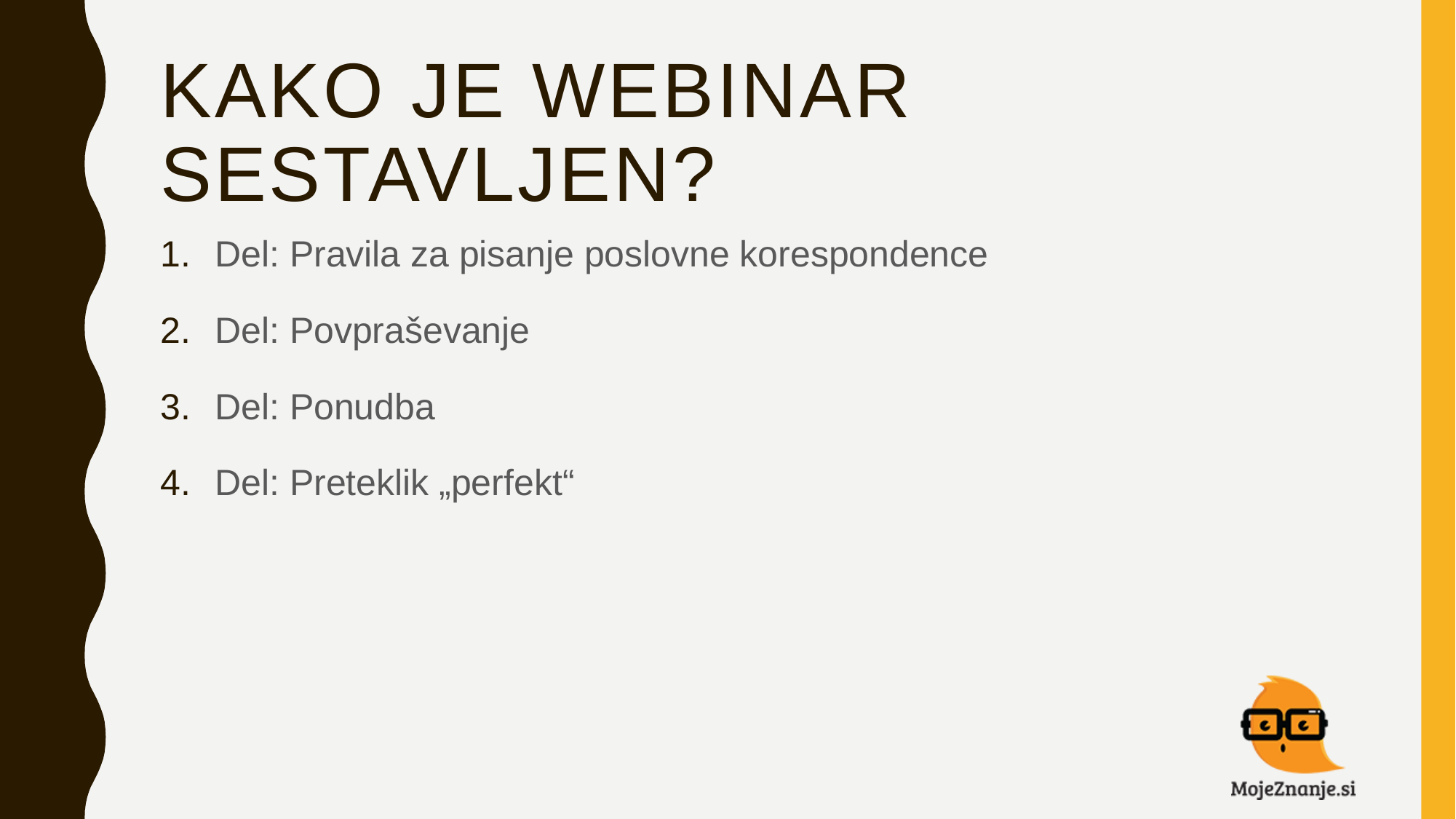

# Kako je webinar sestavljen?
Del: Pravila za pisanje poslovne korespondence
Del: Povpraševanje
Del: Ponudba
Del: Preteklik „perfekt“